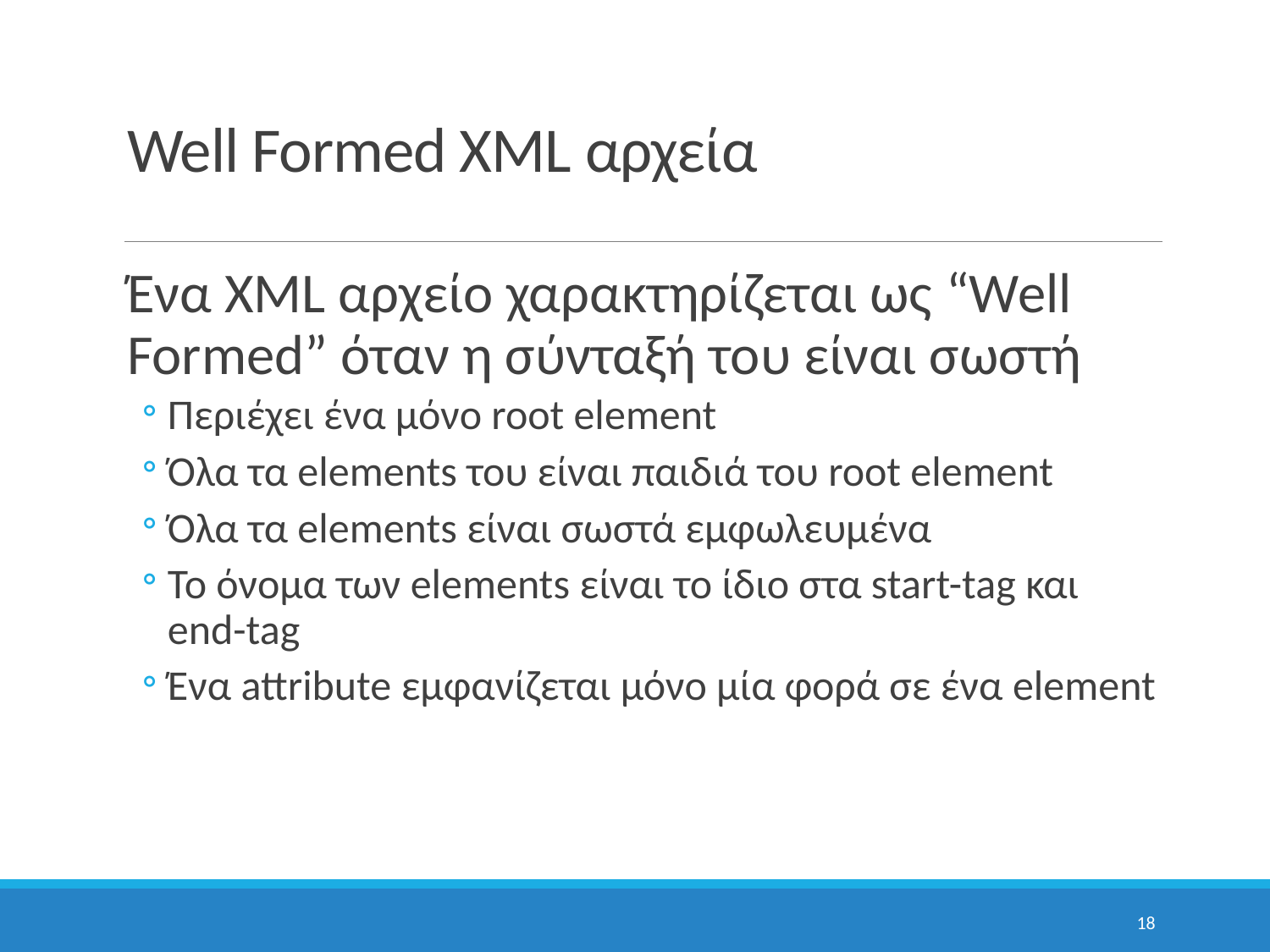

# Well Formed XML αρχεία
Ένα XML αρχείο χαρακτηρίζεται ως “Well Formed” όταν η σύνταξή του είναι σωστή
Περιέχει ένα μόνο root element
Όλα τα elements του είναι παιδιά του root element
Όλα τα elements είναι σωστά εμφωλευμένα
Το όνομα των elements είναι το ίδιο στα start-tag και end-tag
Ένα attribute εμφανίζεται μόνο μία φορά σε ένα element
18